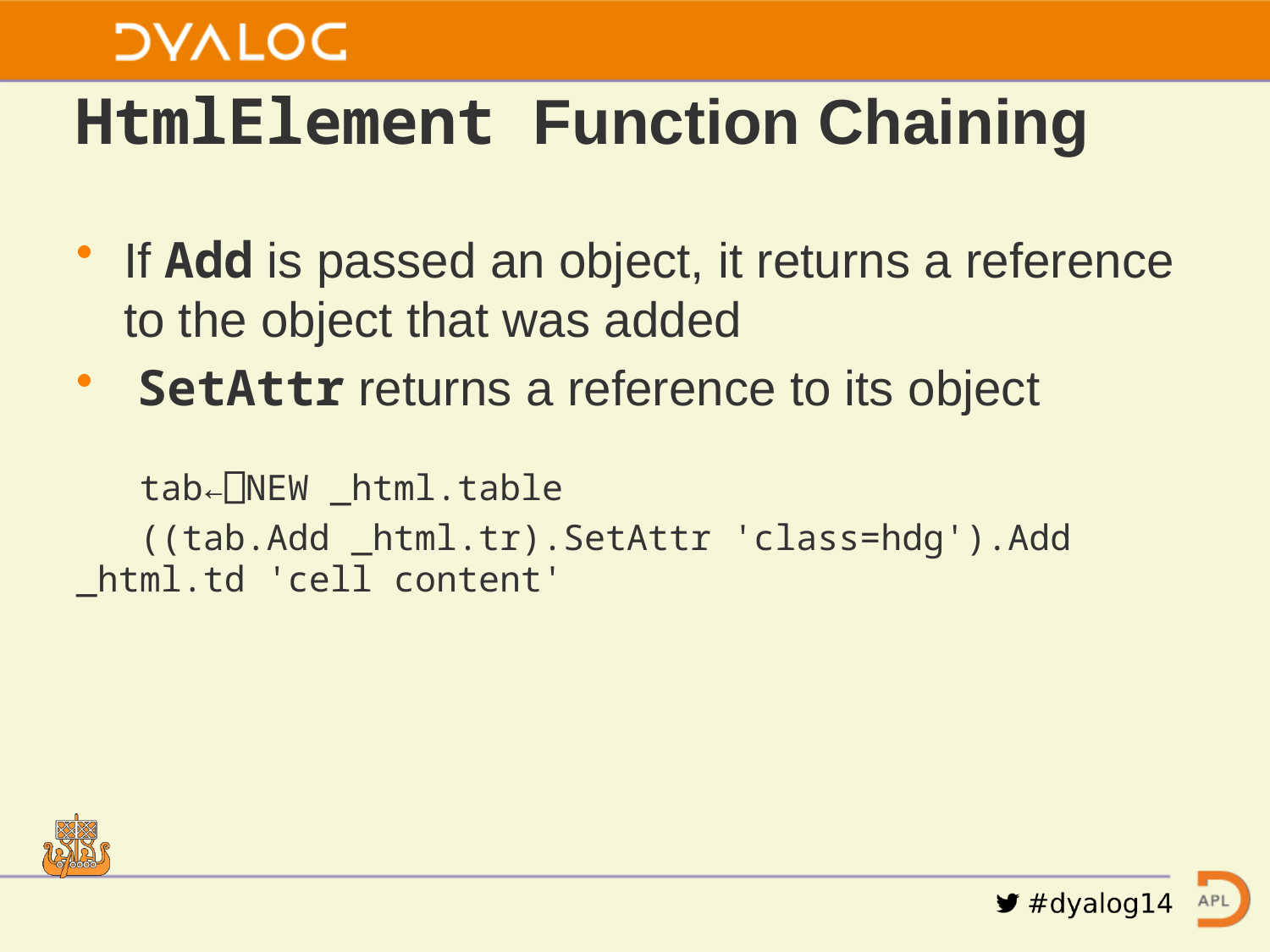

# HtmlElement Function Chaining
If Add is passed an object, it returns a reference to the object that was added
 SetAttr returns a reference to its object
   tab←⎕NEW _html.table
   ((tab.Add _html.tr).SetAttr 'class=hdg').Add  _html.td 'cell content'